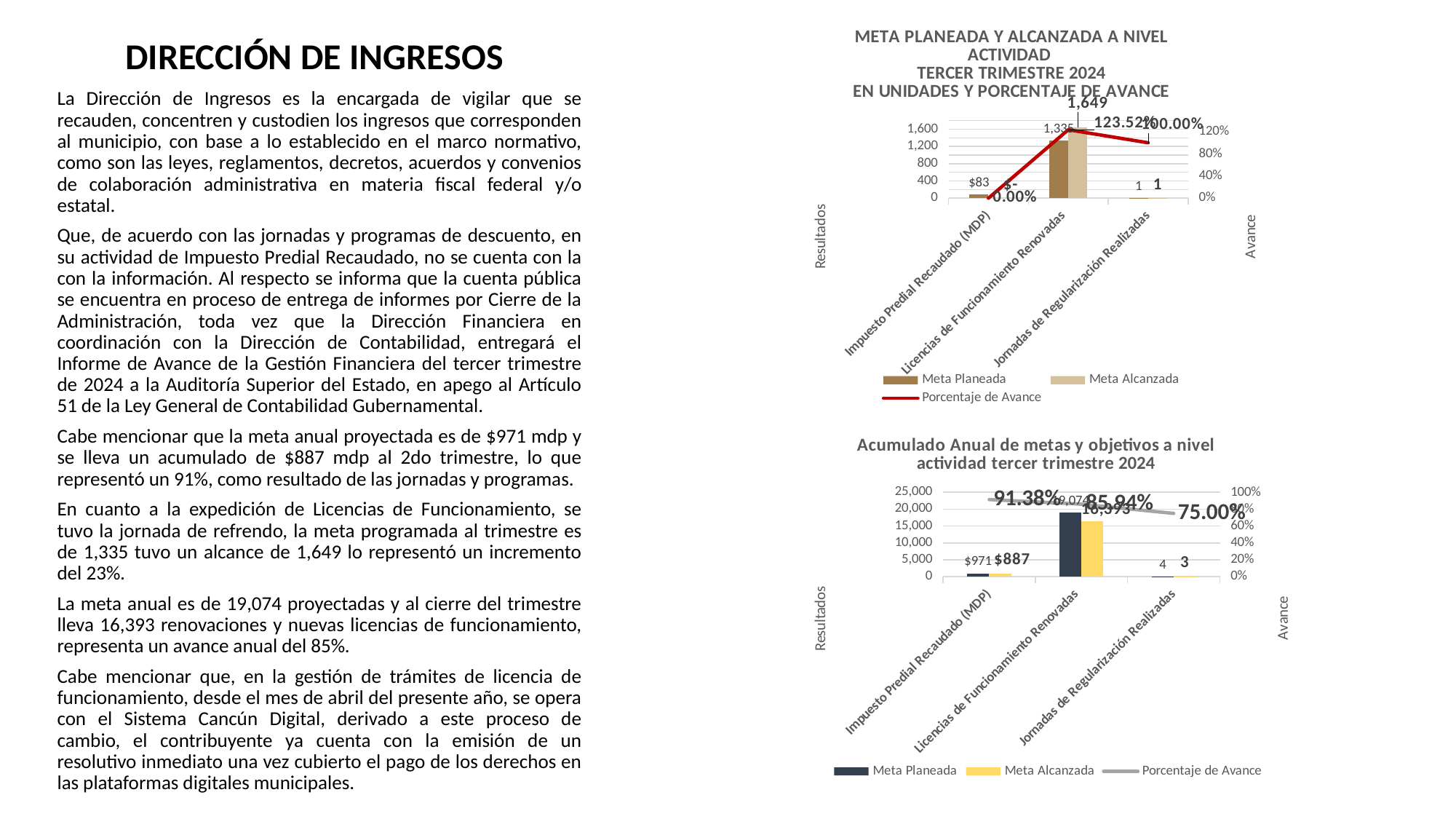

### Chart: META PLANEADA Y ALCANZADA A NIVEL ACTIVIDAD
TERCER TRIMESTRE 2024
EN UNIDADES Y PORCENTAJE DE AVANCE

| Category | Meta Planeada | Meta Alcanzada |  |
|---|---|---|---|
| Impuesto Predial Recaudado (MDP) | 82.88753584 | 0.0 | 0.0 |
| Licencias de Funcionamiento Renovadas
 | 1335.0 | 1649.0 | 1.2352059925093632 |
| Jornadas de Regularización Realizadas | 1.0 | 1.0 | 1.0 |
DIRECCIÓN DE INGRESOS
La Dirección de Ingresos es la encargada de vigilar que se recauden, concentren y custodien los ingresos que corresponden al municipio, con base a lo establecido en el marco normativo, como son las leyes, reglamentos, decretos, acuerdos y convenios de colaboración administrativa en materia fiscal federal y/o estatal.
Que, de acuerdo con las jornadas y programas de descuento, en su actividad de Impuesto Predial Recaudado, no se cuenta con la con la información. Al respecto se informa que la cuenta pública se encuentra en proceso de entrega de informes por Cierre de la Administración, toda vez que la Dirección Financiera en coordinación con la Dirección de Contabilidad, entregará el Informe de Avance de la Gestión Financiera del tercer trimestre de 2024 a la Auditoría Superior del Estado, en apego al Artículo 51 de la Ley General de Contabilidad Gubernamental.
Cabe mencionar que la meta anual proyectada es de $971 mdp y se lleva un acumulado de $887 mdp al 2do trimestre, lo que representó un 91%, como resultado de las jornadas y programas.
En cuanto a la expedición de Licencias de Funcionamiento, se tuvo la jornada de refrendo, la meta programada al trimestre es de 1,335 tuvo un alcance de 1,649 lo representó un incremento del 23%.
La meta anual es de 19,074 proyectadas y al cierre del trimestre lleva 16,393 renovaciones y nuevas licencias de funcionamiento, representa un avance anual del 85%.
Cabe mencionar que, en la gestión de trámites de licencia de funcionamiento, desde el mes de abril del presente año, se opera con el Sistema Cancún Digital, derivado a este proceso de cambio, el contribuyente ya cuenta con la emisión de un resolutivo inmediato una vez cubierto el pago de los derechos en las plataformas digitales municipales.

### Chart: Acumulado Anual de metas y objetivos a nivel actividad tercer trimestre 2024

| Category | Meta Planeada | Meta Alcanzada |  |
|---|---|---|---|
| Impuesto Predial Recaudado (MDP) | 971.094383 | 887.421437 | 0.9138364432286084 |
| Licencias de Funcionamiento Renovadas
 | 19074.0 | 16393.0 | 0.8594421725909616 |
| Jornadas de Regularización Realizadas | 4.0 | 3.0 | 0.75 |